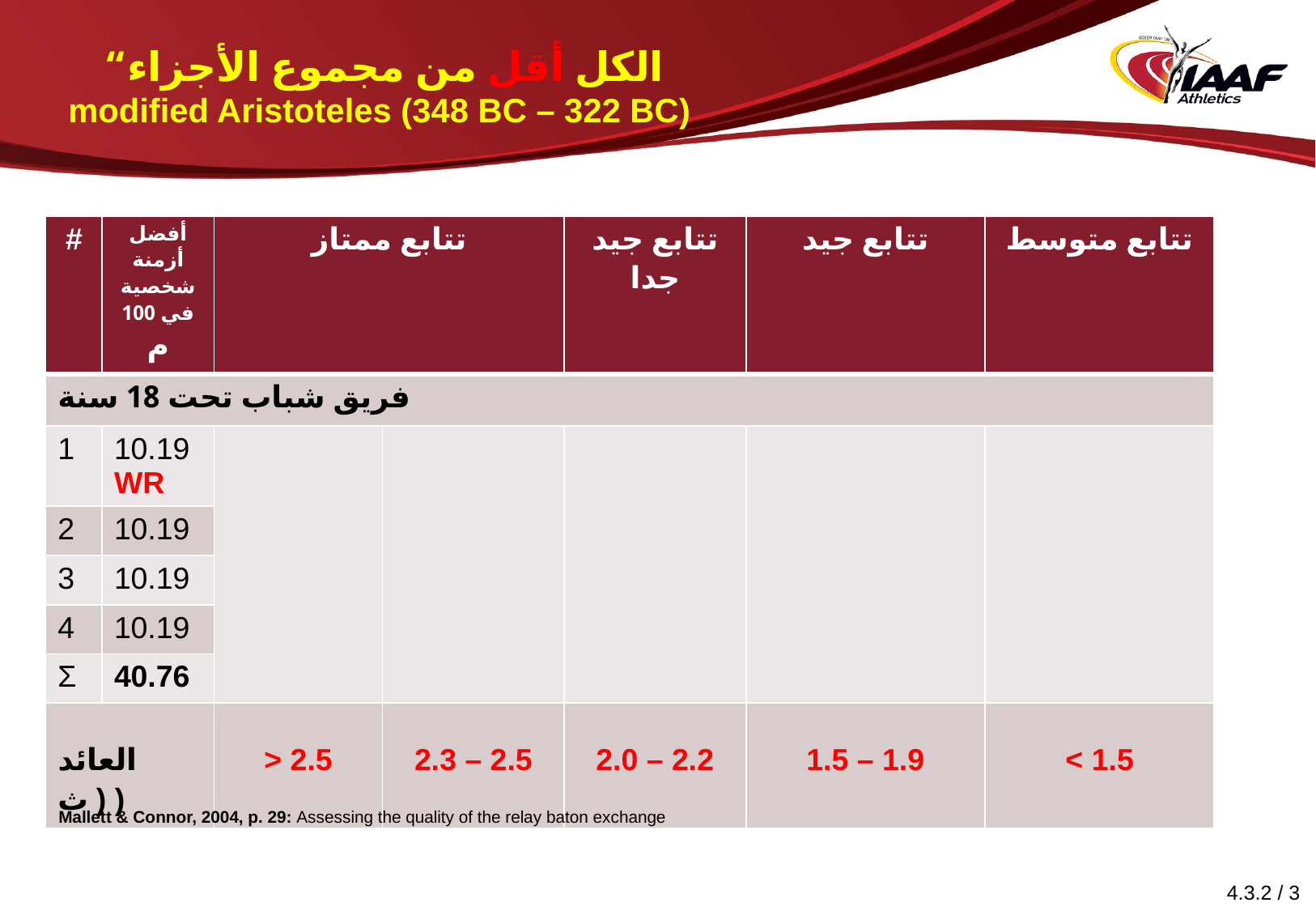

“الكل أقل من مجموع الأجزاء
modified Aristoteles (348 BC – 322 BC)
| # | أفضل أزمنة شخصية في 100 م | تتابع ممتاز |  | تتابع جيد جدا | تتابع جيد | تتابع متوسط |
| --- | --- | --- | --- | --- | --- | --- |
| فريق شباب تحت 18 سنة |  |  |  |  |  |  |
| 1 | 10.19 WR |  |  |  |  |  |
| 2 | 10.19 |  |  |  |  |  |
| 3 | 10.19 |  |  |  |  |  |
| 4 | 10.19 |  |  |  |  |  |
| Σ | 40.76 |  |  |  |  |  |
| العائد ث ) ) |  | ˃ 2.5 | 2.3 – 2.5 | 2.0 – 2.2 | 1.5 – 1.9 | ˂ 1.5 |
Mallett & Connor, 2004, p. 29: Assessing the quality of the relay baton exchange

4.3.2 / 3